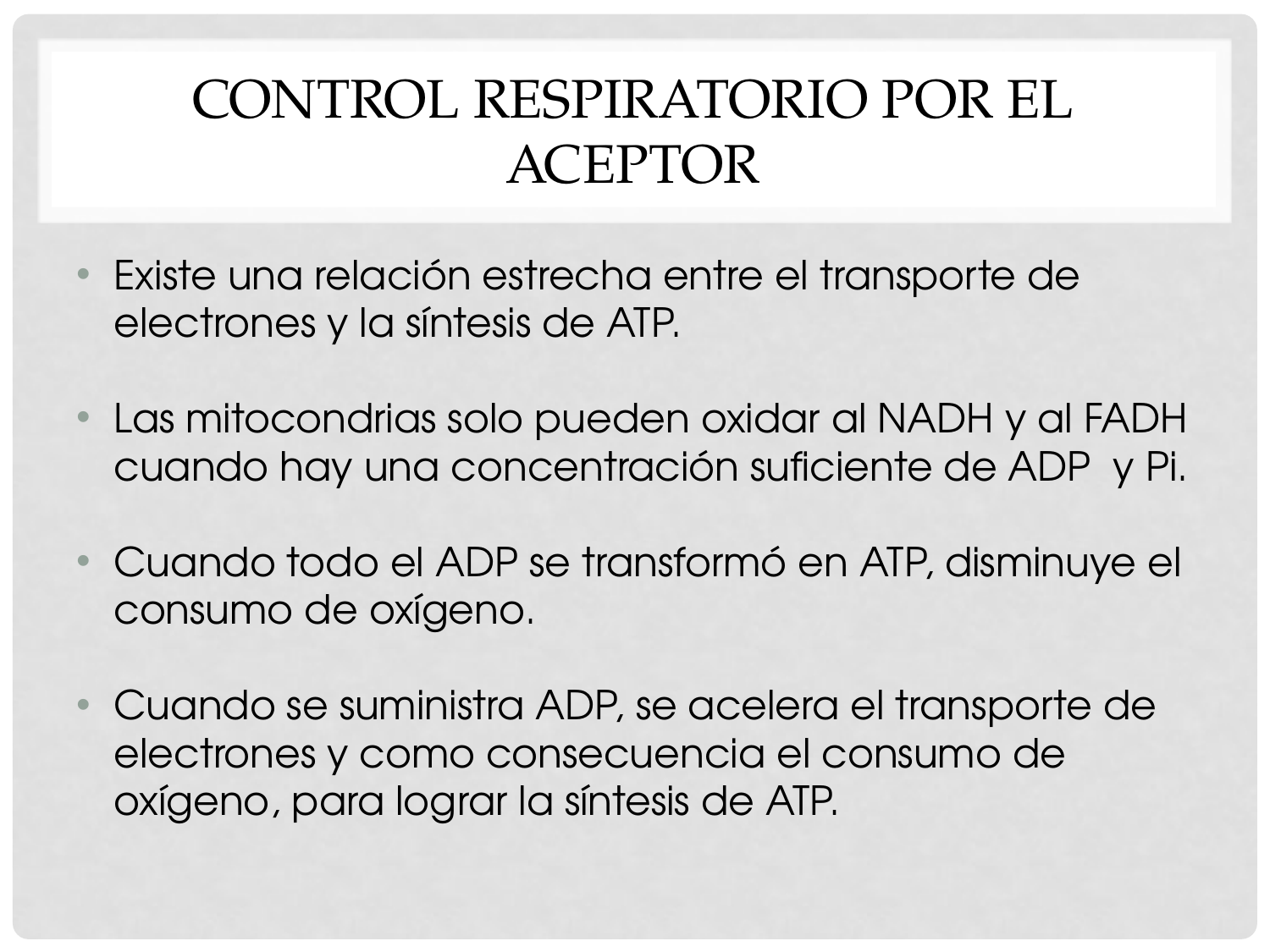

# Control respiratorio por el aceptor
Existe una relación estrecha entre el transporte de electrones y la síntesis de ATP.

Las mitocondrias solo pueden oxidar al NADH y al FADH cuando hay una concentración suficiente de ADP  y Pi.

Cuando todo el ADP se transformó en ATP, disminuye el consumo de oxígeno.

Cuando se suministra ADP, se acelera el transporte de electrones y como consecuencia el consumo de oxígeno, para lograr la síntesis de ATP.